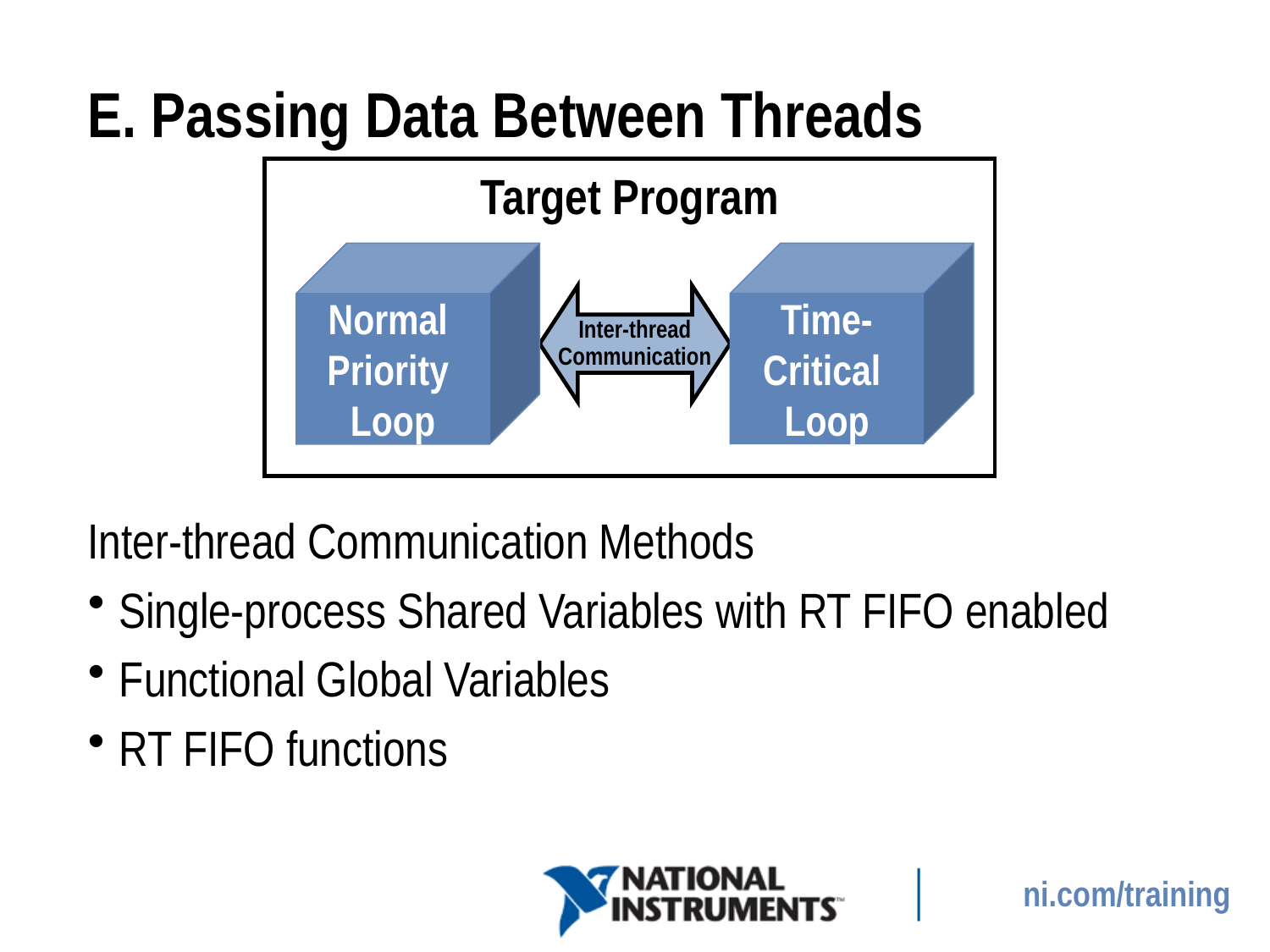

# E. Passing Data Between Threads

Target Program
Normal
Priority
Loop
Time-
Critical
Loop
Inter-thread
Communication
Inter-thread Communication Methods
Single-process Shared Variables with RT FIFO enabled
Functional Global Variables
RT FIFO functions